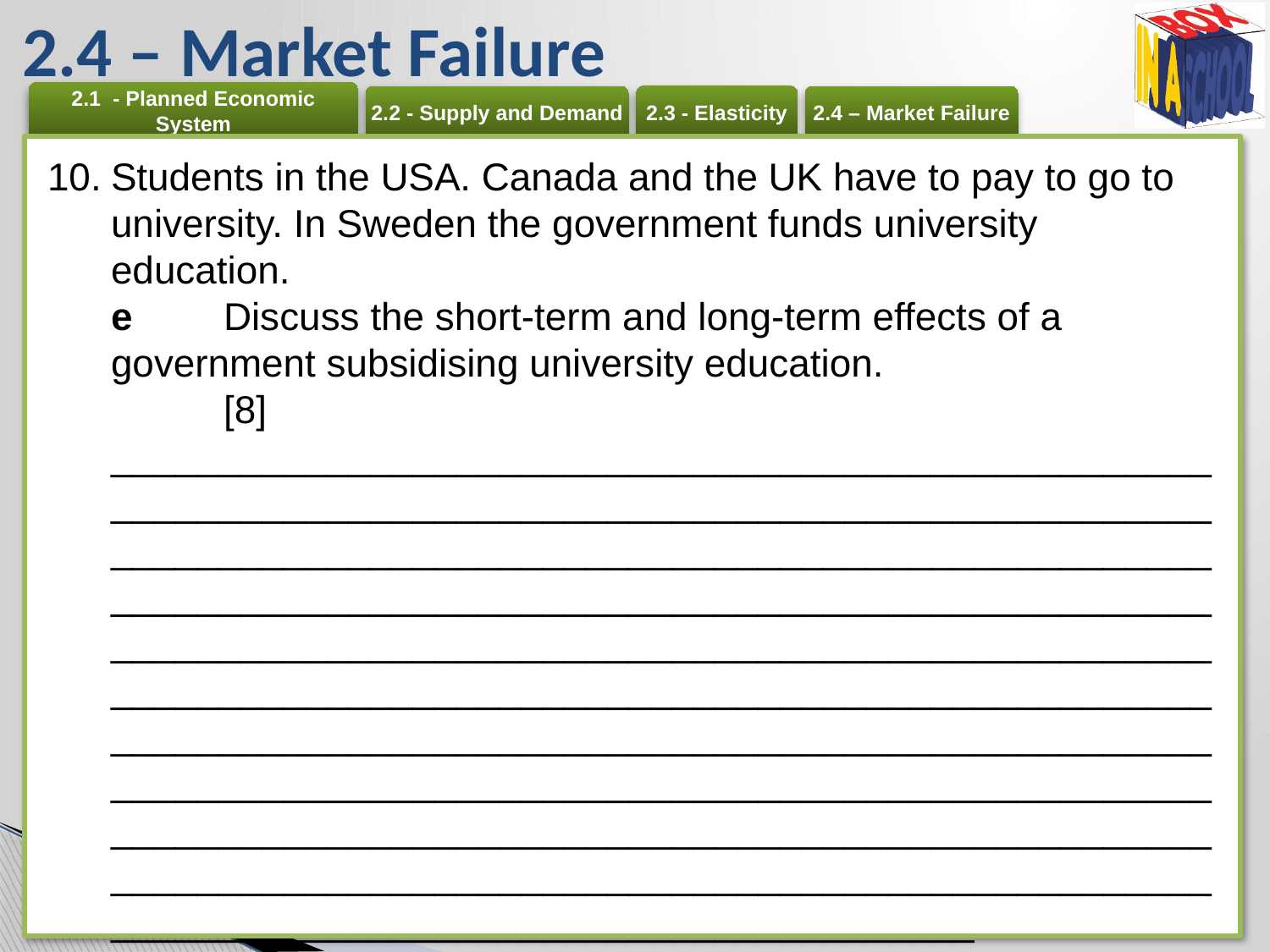

# 2.4 – Market Failure
Students in the USA. Canada and the UK have to pay to go to university. In Sweden the government funds university education.
e 	Discuss the short-term and long-term effects of a government subsidising university education. 	[8]
______________________________________________________________________________________________________________________________________________________________________________________________________________________________________________________________________________________________________________________________________________________________________________________________________________________________________________________________________________________________________________________________________________________________________